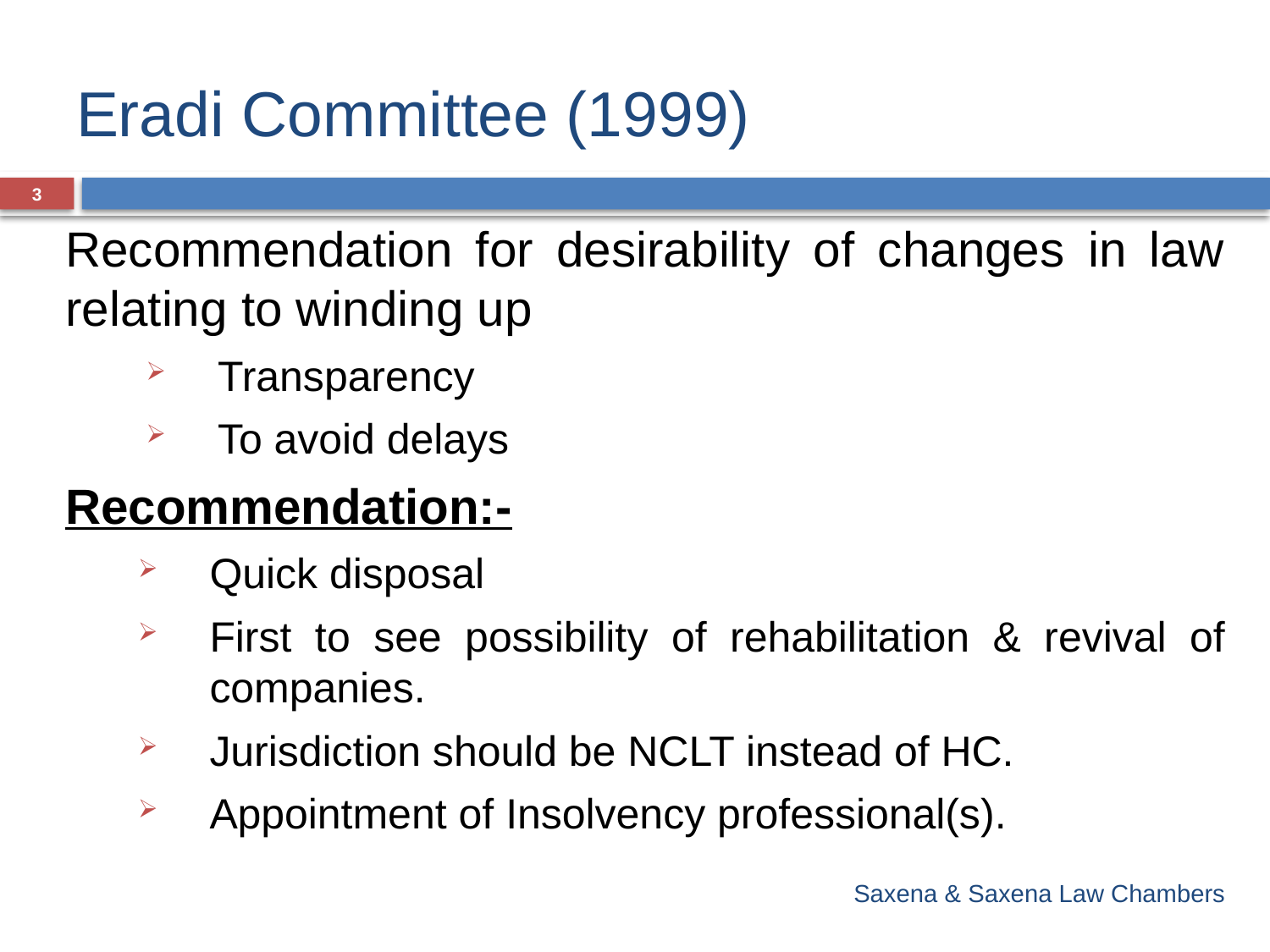

# Eradi Committee (1999)
3
Recommendation for desirability of changes in law relating to winding up
Transparency
To avoid delays
Recommendation:-
Quick disposal
First to see possibility of rehabilitation & revival of companies.
Jurisdiction should be NCLT instead of HC.
Appointment of Insolvency professional(s).

Saxena & Saxena Law Chambers